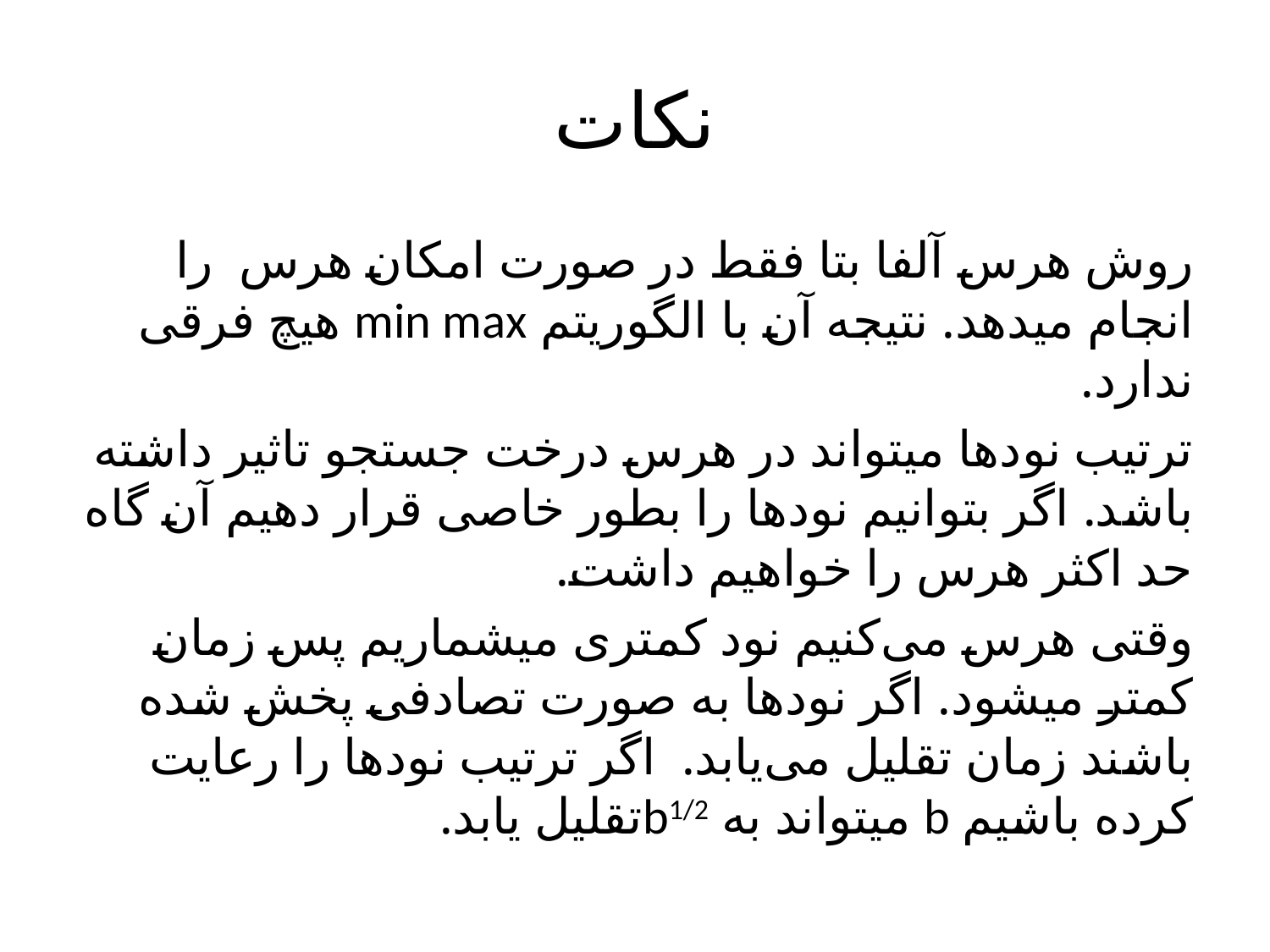

# نکات
روش هرس آلفا بتا فقط در صورت امکان هرس  را انجام میدهد. نتیجه آن با الگوریتم min max هیچ فرقی‌ ندارد.
ترتیب نود‌ها میتواند در هرس درخت جستجو تاثیر داشته باشد. اگر بتوانیم نود‌ها را بطور خاصی‌ قرار دهیم آن گاه حد اکثر هرس را خواهیم داشت.
وقتی‌ هرس می‌کنیم نود کمتری میشماریم پس زمان کمتر میشود. اگر نود‌ها به صورت تصادفی پخش شده باشند زمان تقلیل می‌یابد.  اگر ترتیب نود‌ها را رعایت کرده باشیم b میتواند به b1/2تقلیل یابد.